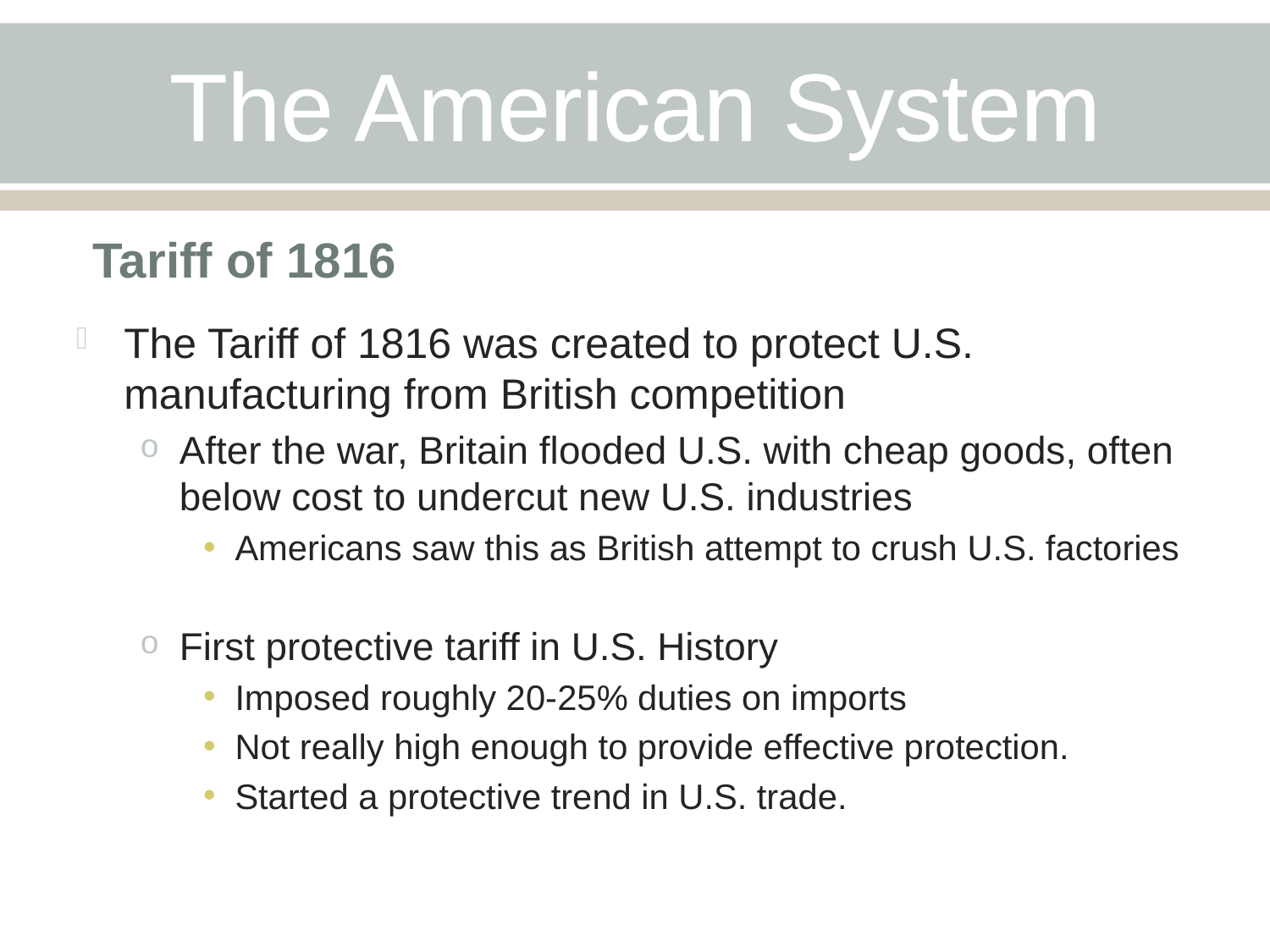

# The American System
Tariff of 1816

The Tariff of 1816 was created to protect U.S. manufacturing from British competition
After the war, Britain flooded U.S. with cheap goods, often below cost to undercut new U.S. industries
Americans saw this as British attempt to crush U.S. factories

First protective tariff in U.S. History
Imposed roughly 20-25% duties on imports
Not really high enough to provide effective protection.
Started a protective trend in U.S. trade.